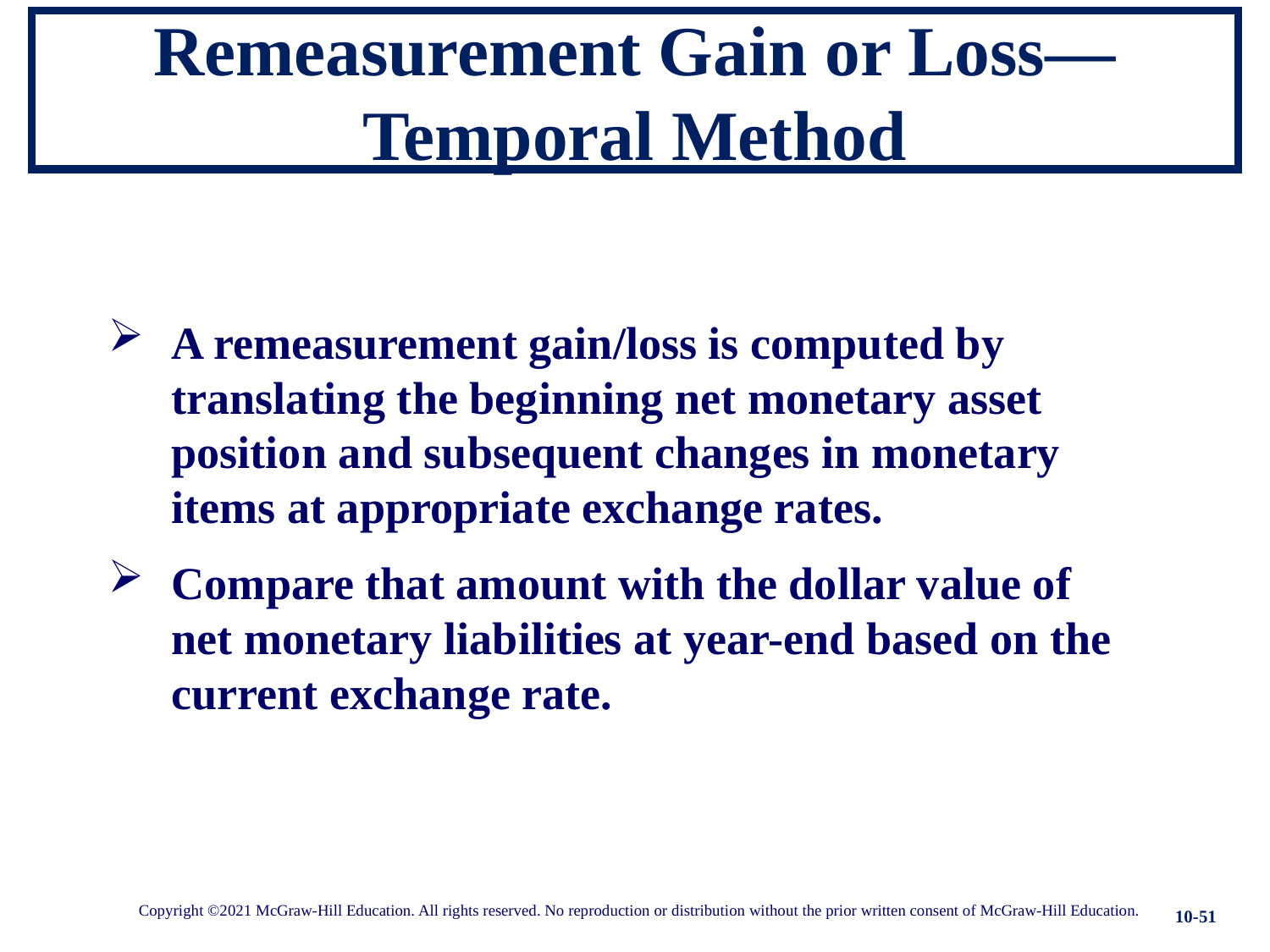

# Remeasurement Gain or Loss— Temporal Method
A remeasurement gain/loss is computed by translating the beginning net monetary asset position and subsequent changes in monetary items at appropriate exchange rates.
Compare that amount with the dollar value of net monetary liabilities at year-end based on the current exchange rate.
10-51
Copyright ©2021 McGraw-Hill Education. All rights reserved. No reproduction or distribution without the prior written consent of McGraw-Hill Education.